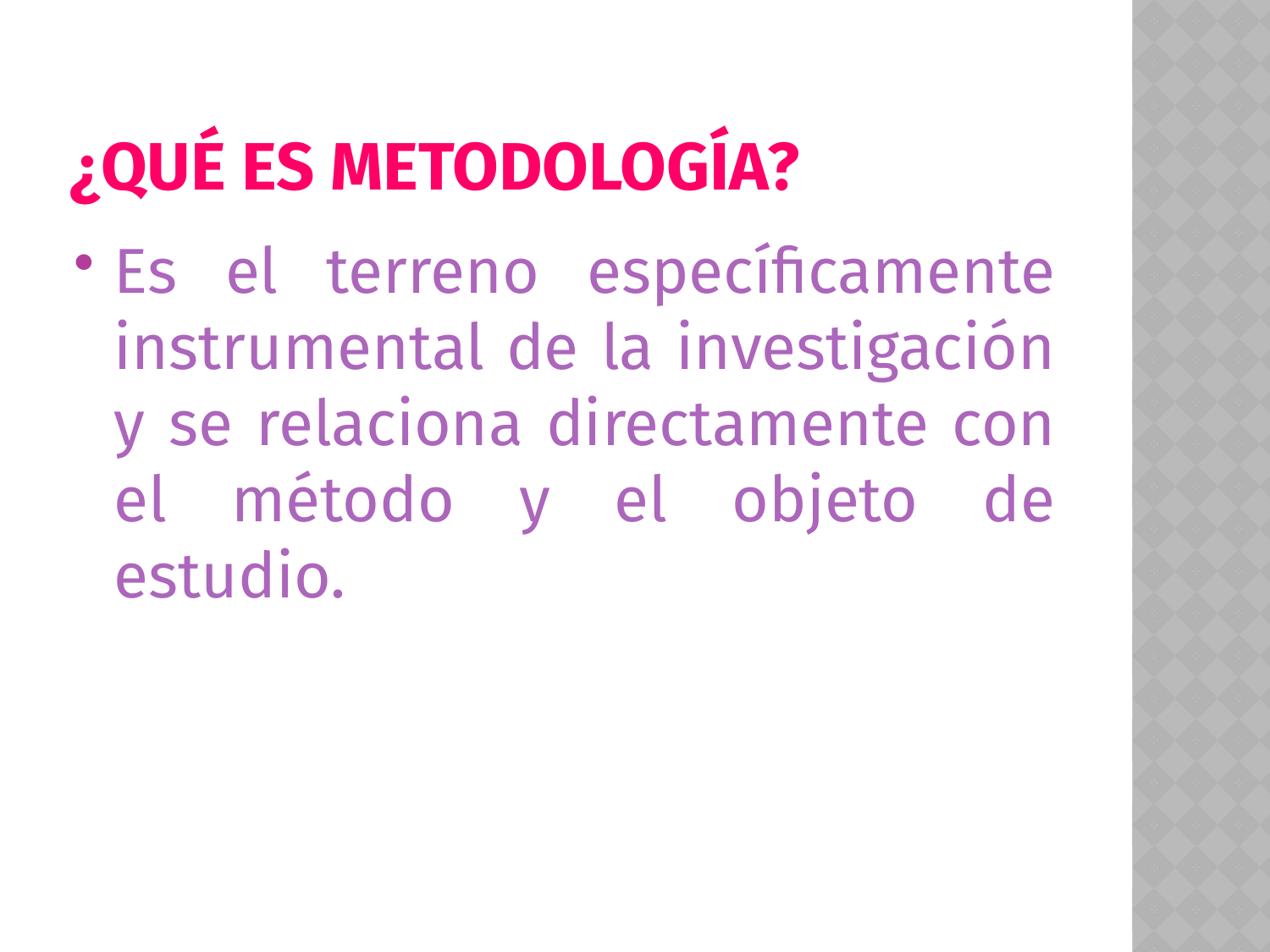

# ¿QUÉ ES METODOLOGÍA?
Es el terreno específicamente instrumental de la investigación y se relaciona directamente con el método y el objeto de estudio.